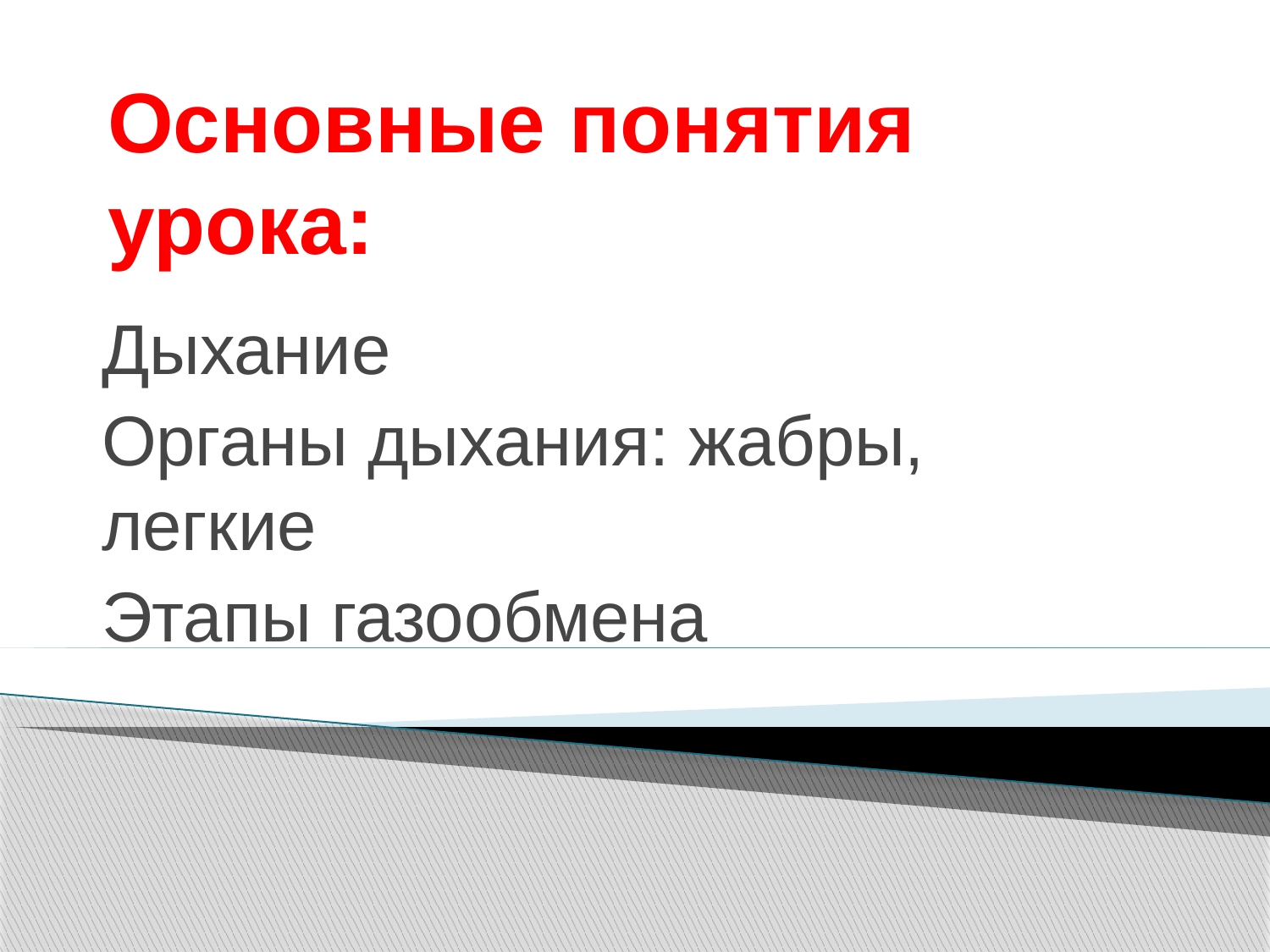

# Основные понятия урока:
Дыхание
Органы дыхания: жабры, легкие
Этапы газообмена